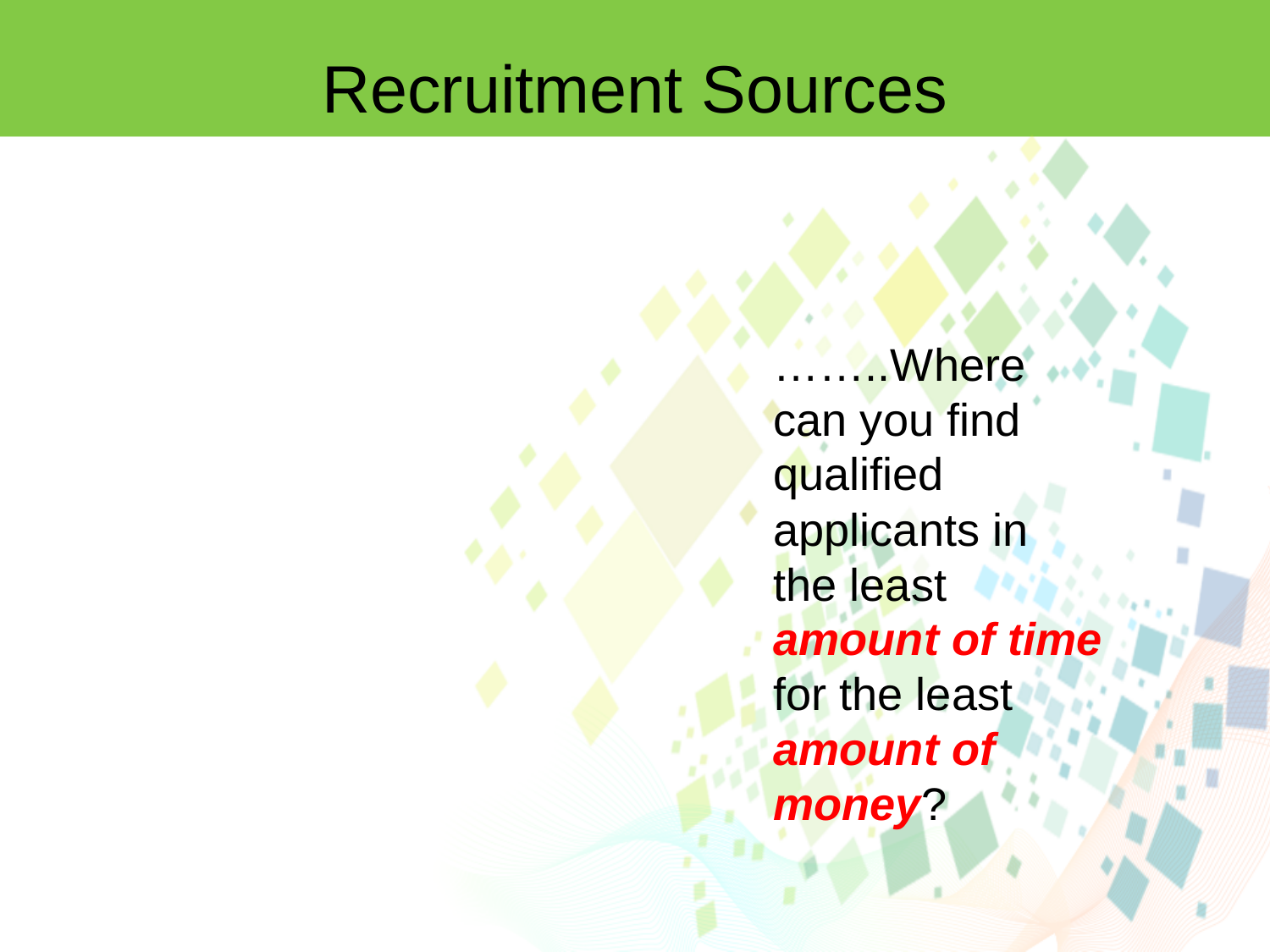

Recruitment Sources
……..Where can you find qualified applicants in the least amount of time for the least
amount of money?